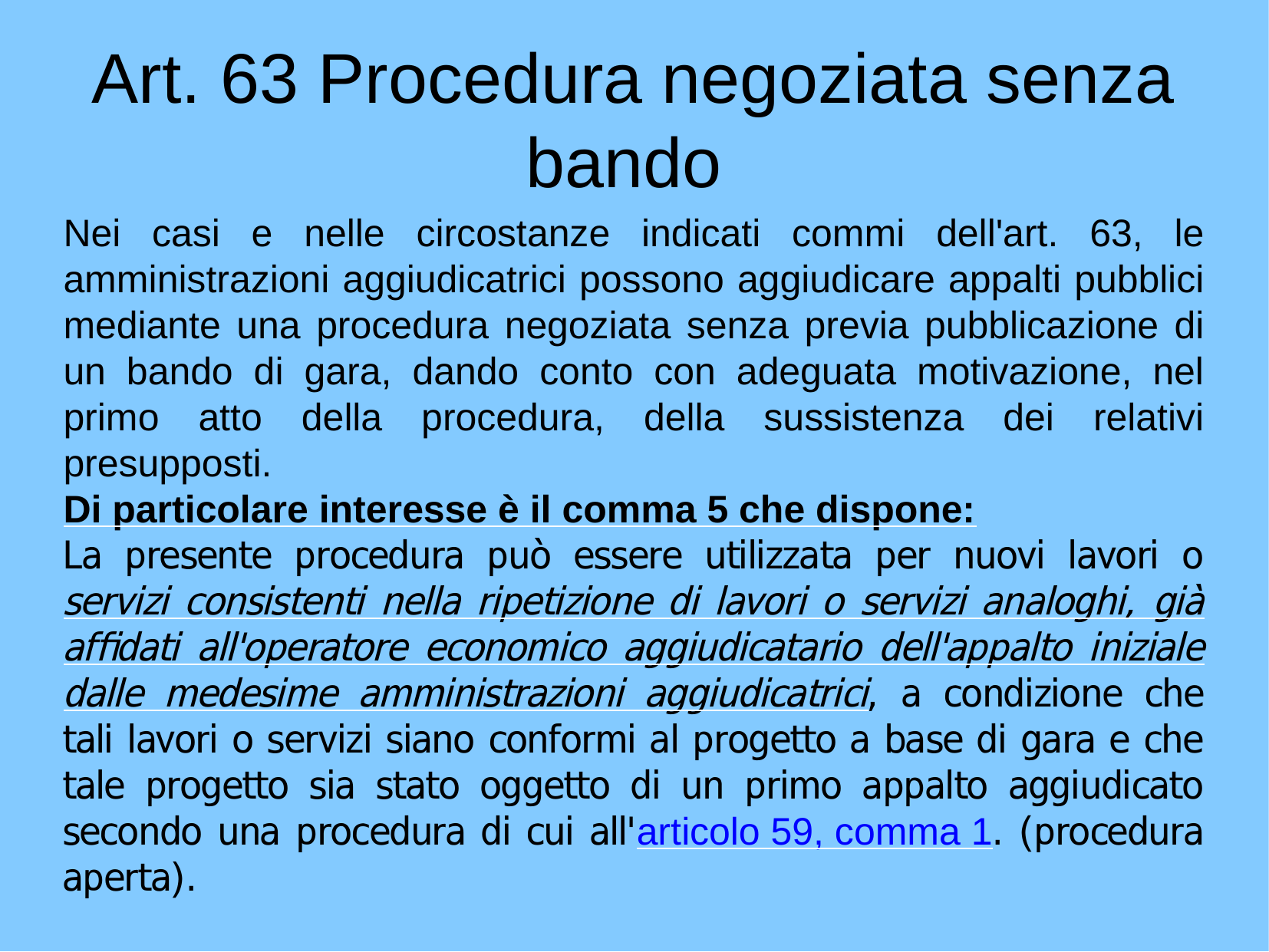

Art. 63 Procedura negoziata senza bando
Nei casi e nelle circostanze indicati commi dell'art. 63, le amministrazioni aggiudicatrici possono aggiudicare appalti pubblici mediante una procedura negoziata senza previa pubblicazione di un bando di gara, dando conto con adeguata motivazione, nel primo atto della procedura, della sussistenza dei relativi presupposti.
Di particolare interesse è il comma 5 che dispone:
La presente procedura può essere utilizzata per nuovi lavori o servizi consistenti nella ripetizione di lavori o servizi analoghi, già affidati all'operatore economico aggiudicatario dell'appalto iniziale dalle medesime amministrazioni aggiudicatrici, a condizione che tali lavori o servizi siano conformi al progetto a base di gara e che tale progetto sia stato oggetto di un primo appalto aggiudicato secondo una procedura di cui all'articolo 59, comma 1. (procedura aperta).